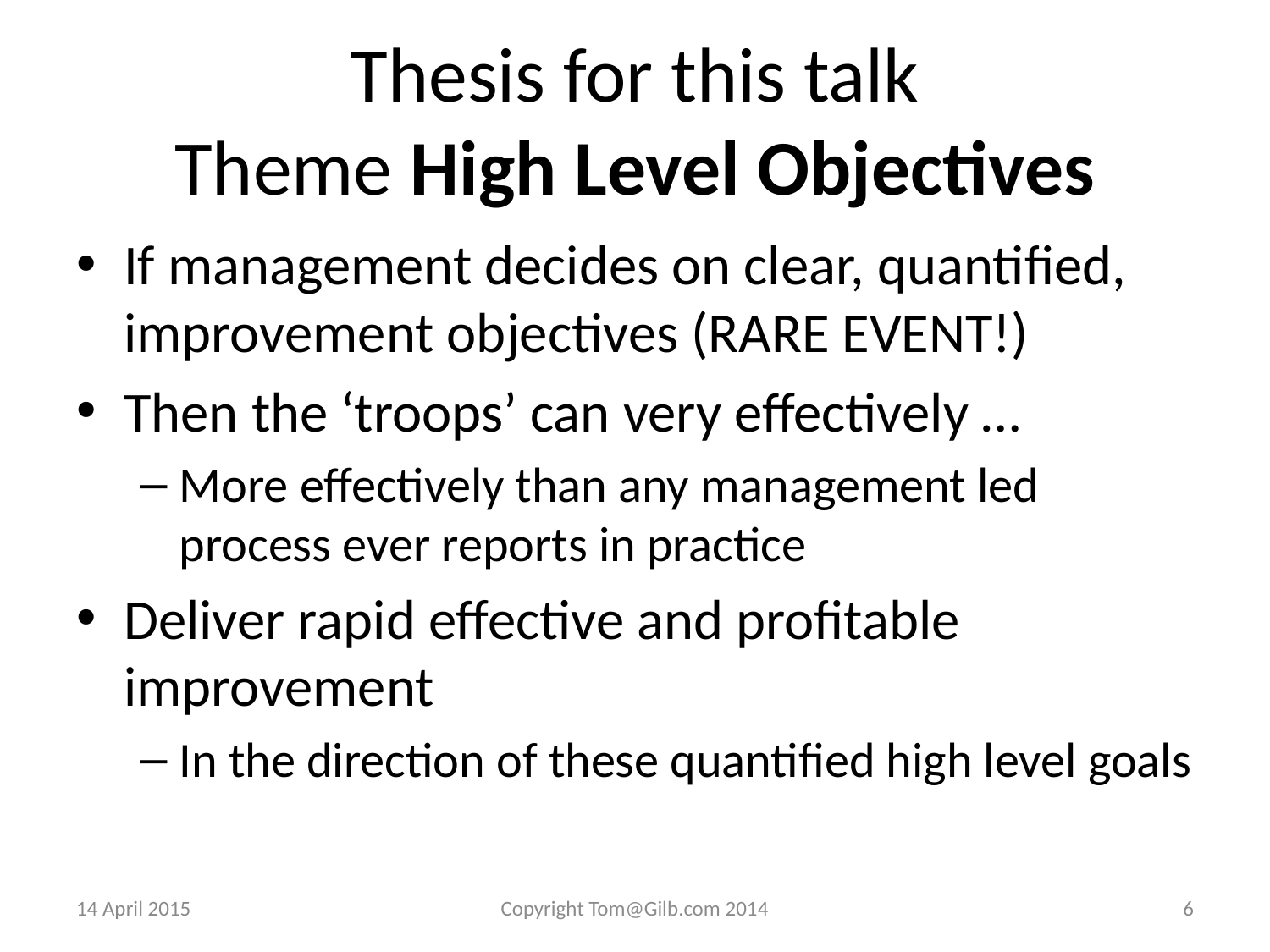

# Thesis for this talk Theme High Level Objectives
If management decides on clear, quantified, improvement objectives (RARE EVENT!)
Then the ‘troops’ can very effectively …
More effectively than any management led process ever reports in practice
Deliver rapid effective and profitable improvement
In the direction of these quantified high level goals
14 April 2015
Copyright Tom@Gilb.com 2014
6